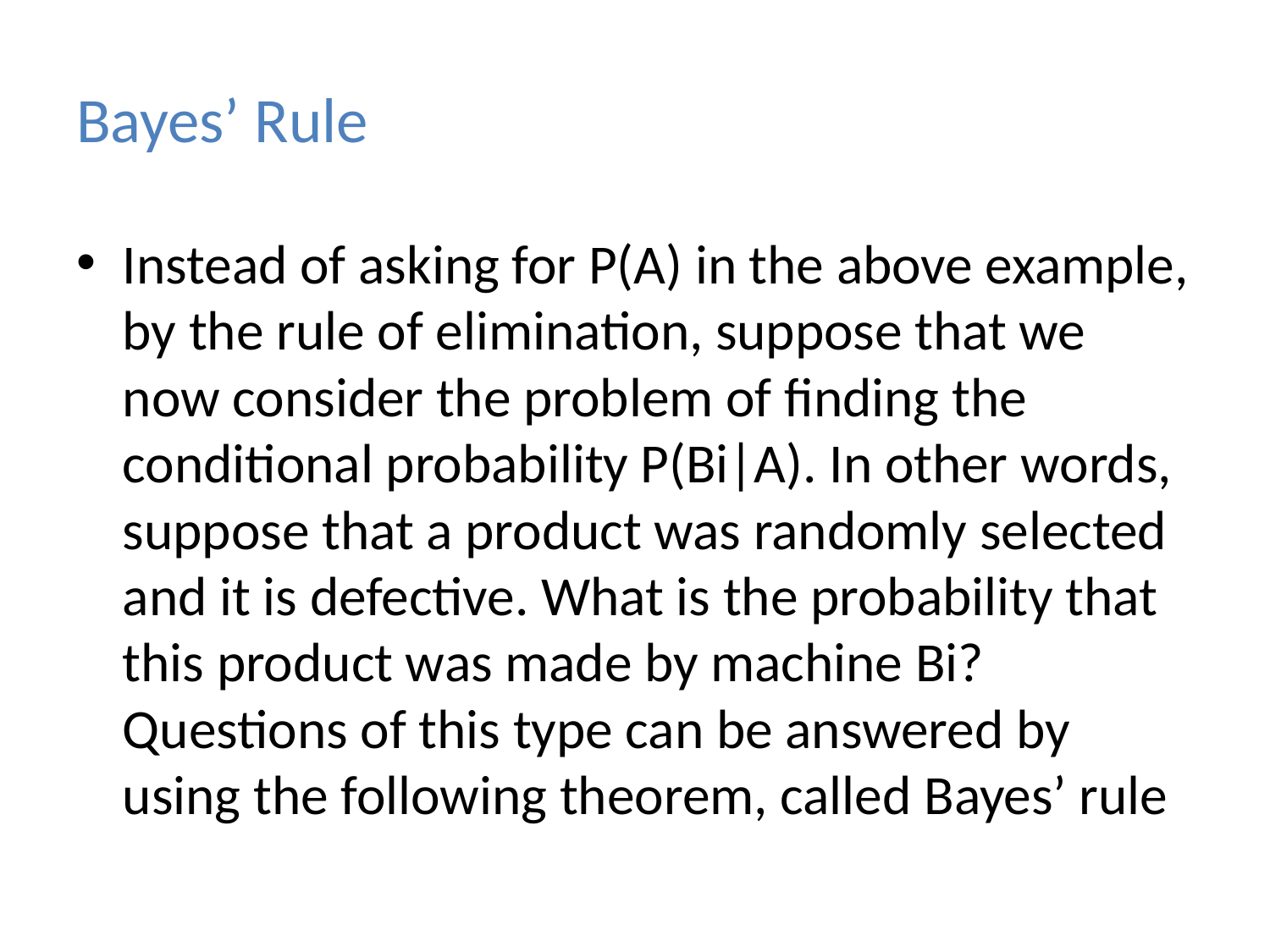

# Bayes’ Rule
Instead of asking for P(A) in the above example, by the rule of elimination, suppose that we now consider the problem of finding the conditional probability P(Bi|A). In other words, suppose that a product was randomly selected and it is defective. What is the probability that this product was made by machine Bi? Questions of this type can be answered by using the following theorem, called Bayes’ rule